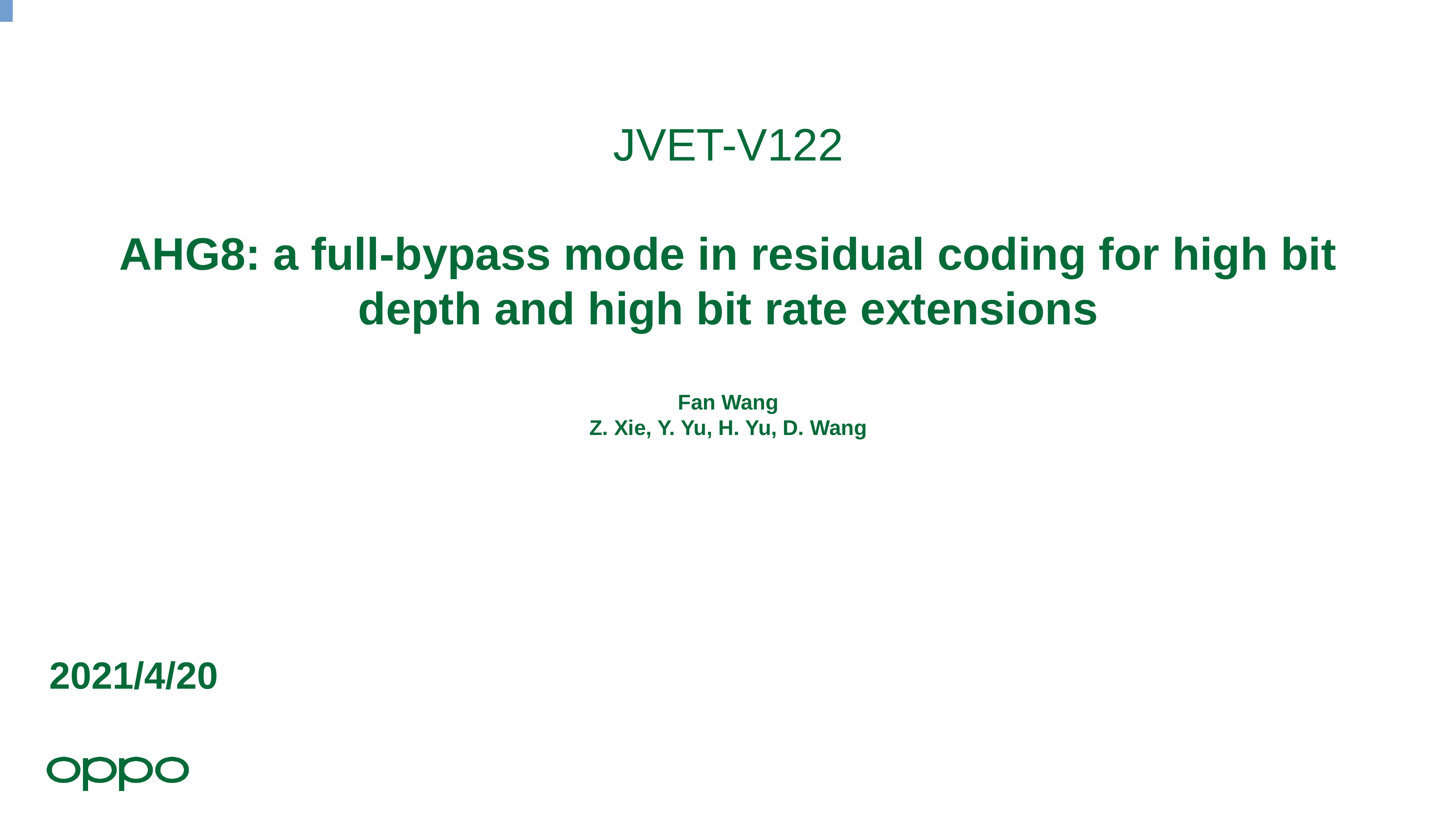

# JVET-V122 AHG8: a full-bypass mode in residual coding for high bit depth and high bit rate extensions Fan Wang Z. Xie, Y. Yu, H. Yu, D. Wang